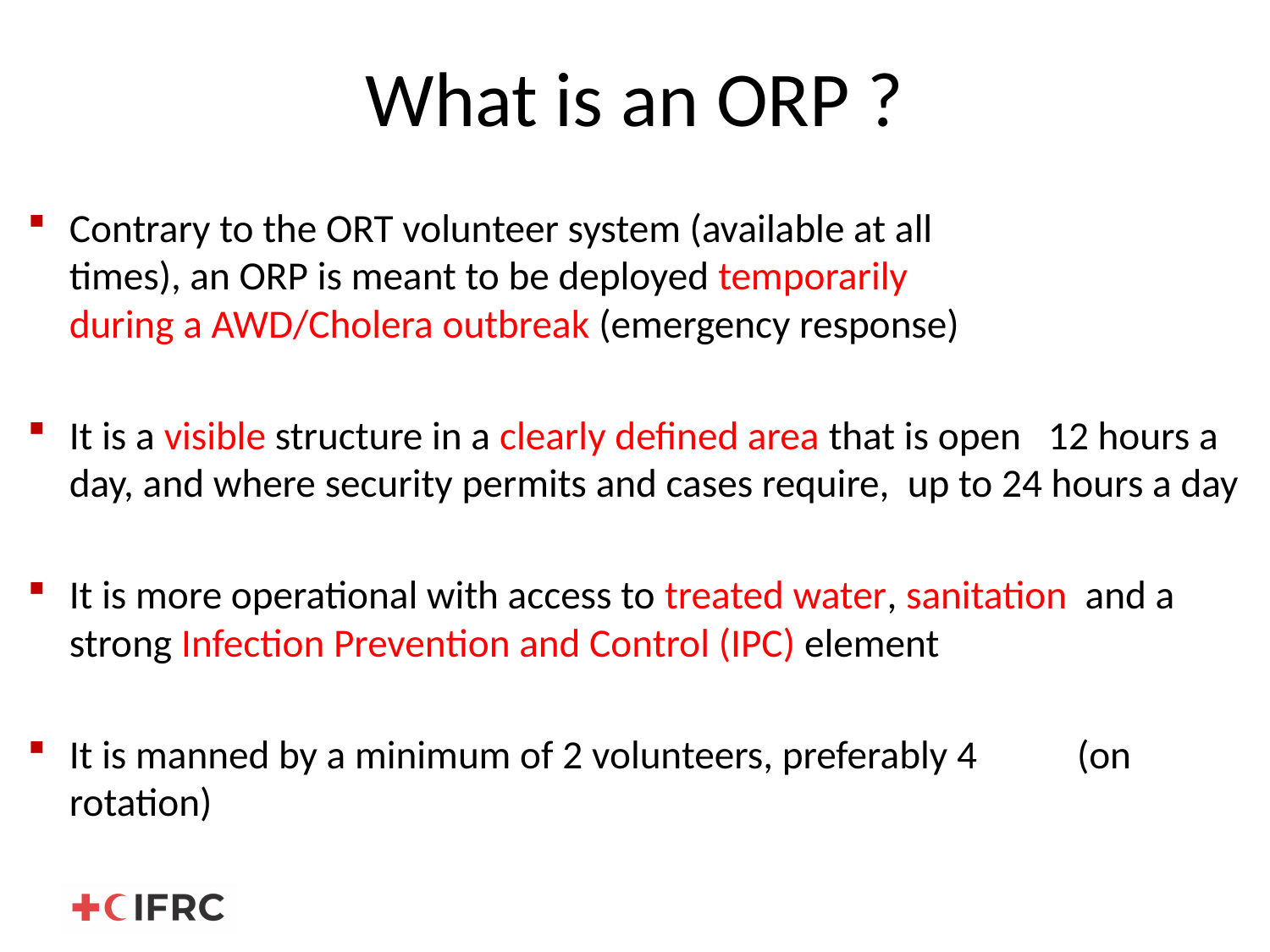

# What is an ORP ?
Contrary to the ORT volunteer system (available at all
times), an ORP is meant to be deployed temporarily
during a AWD/Cholera outbreak (emergency response)

It is a visible structure in a clearly defined area that is open   12 hours a day, and where security permits and cases require,  up to 24 hours a day

It is more operational with access to treated water, sanitation  and a strong Infection Prevention and Control (IPC) element

It is manned by a minimum of 2 volunteers, preferably 4           (on rotation)